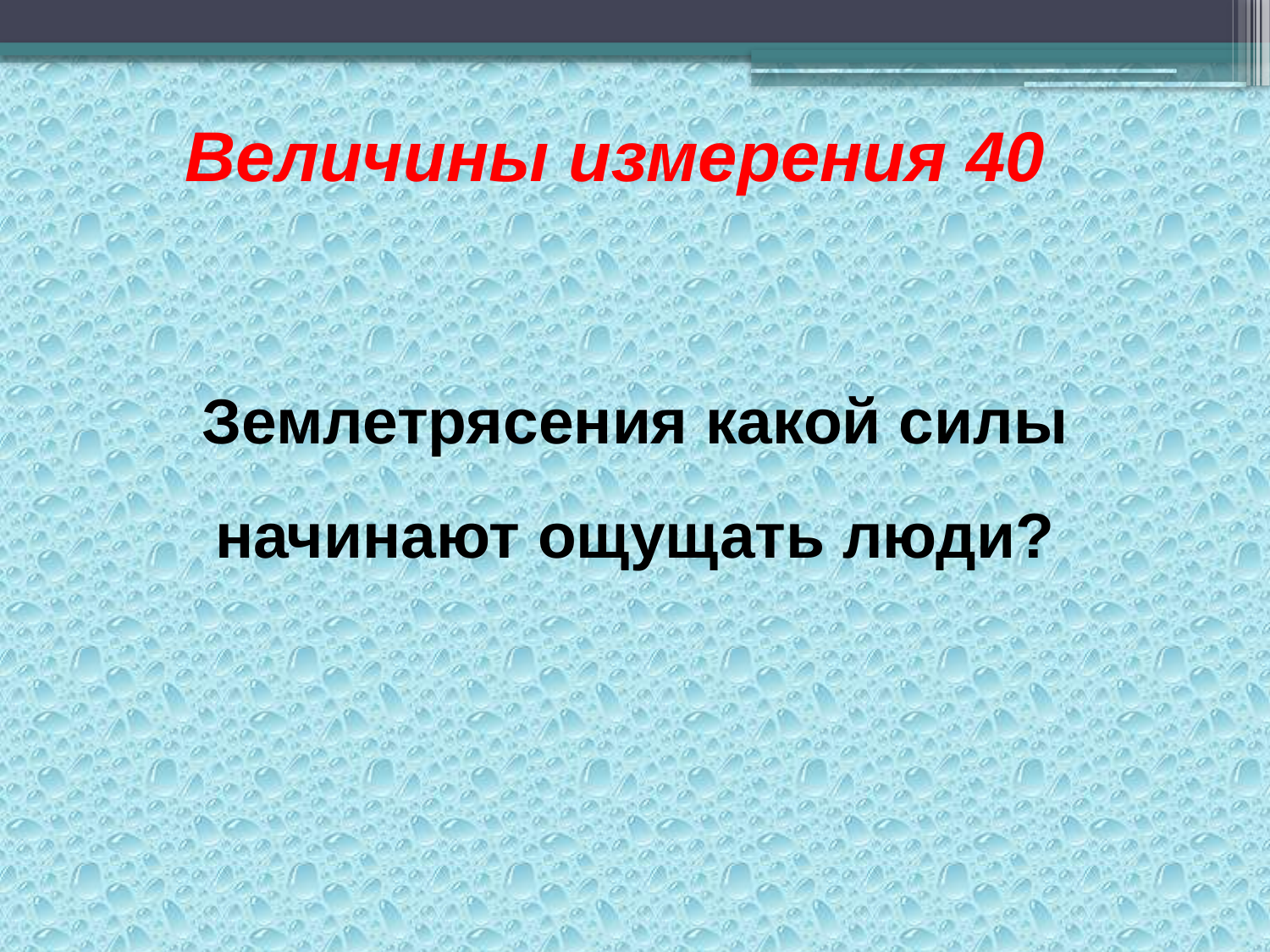

Величины измерения 40

Землетрясения какой силы начинают ощущать люди?